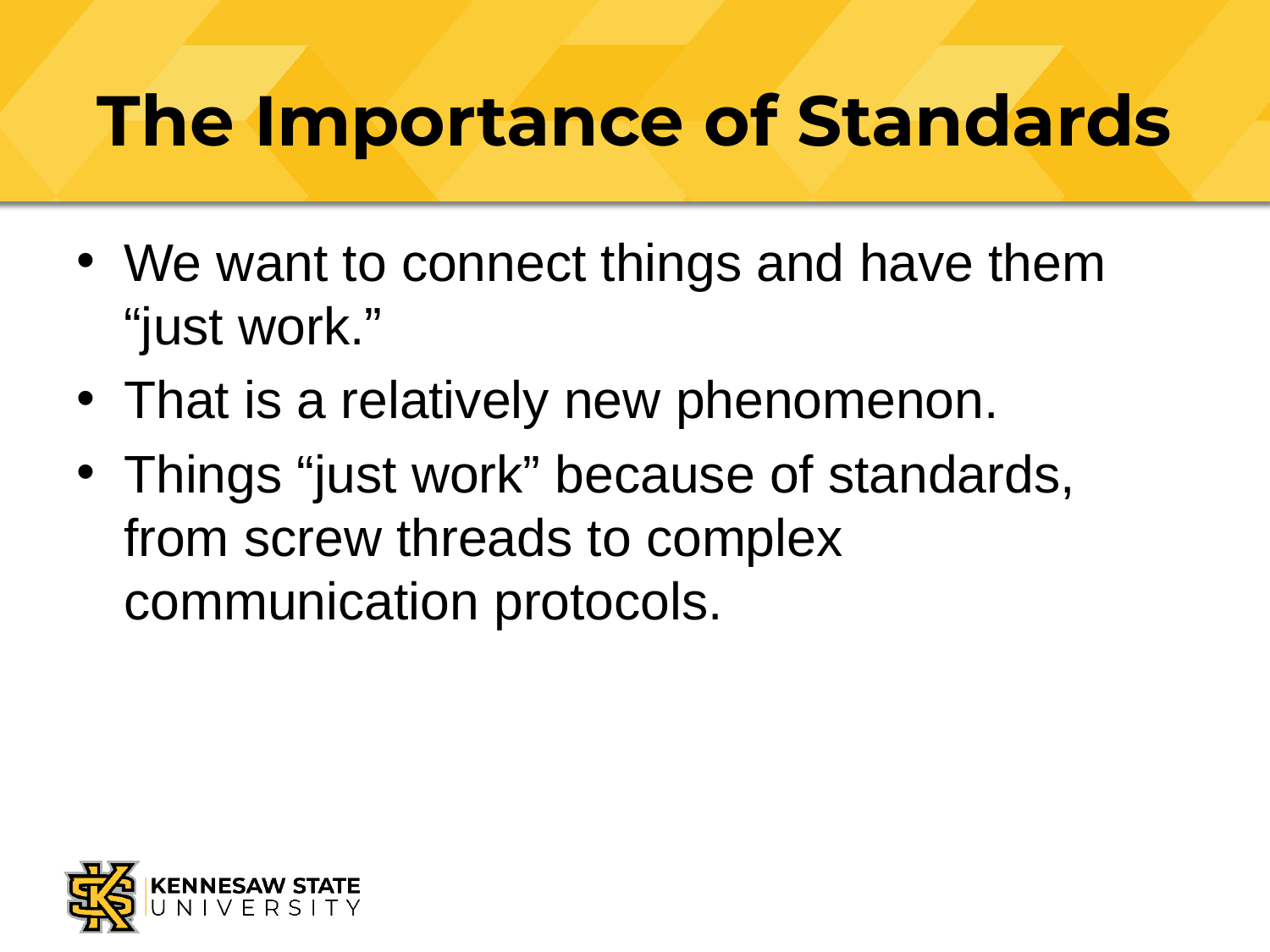

# The Importance of Standards
We want to connect things and have them “just work.”
That is a relatively new phenomenon.
Things “just work” because of standards, from screw threads to complex communication protocols.